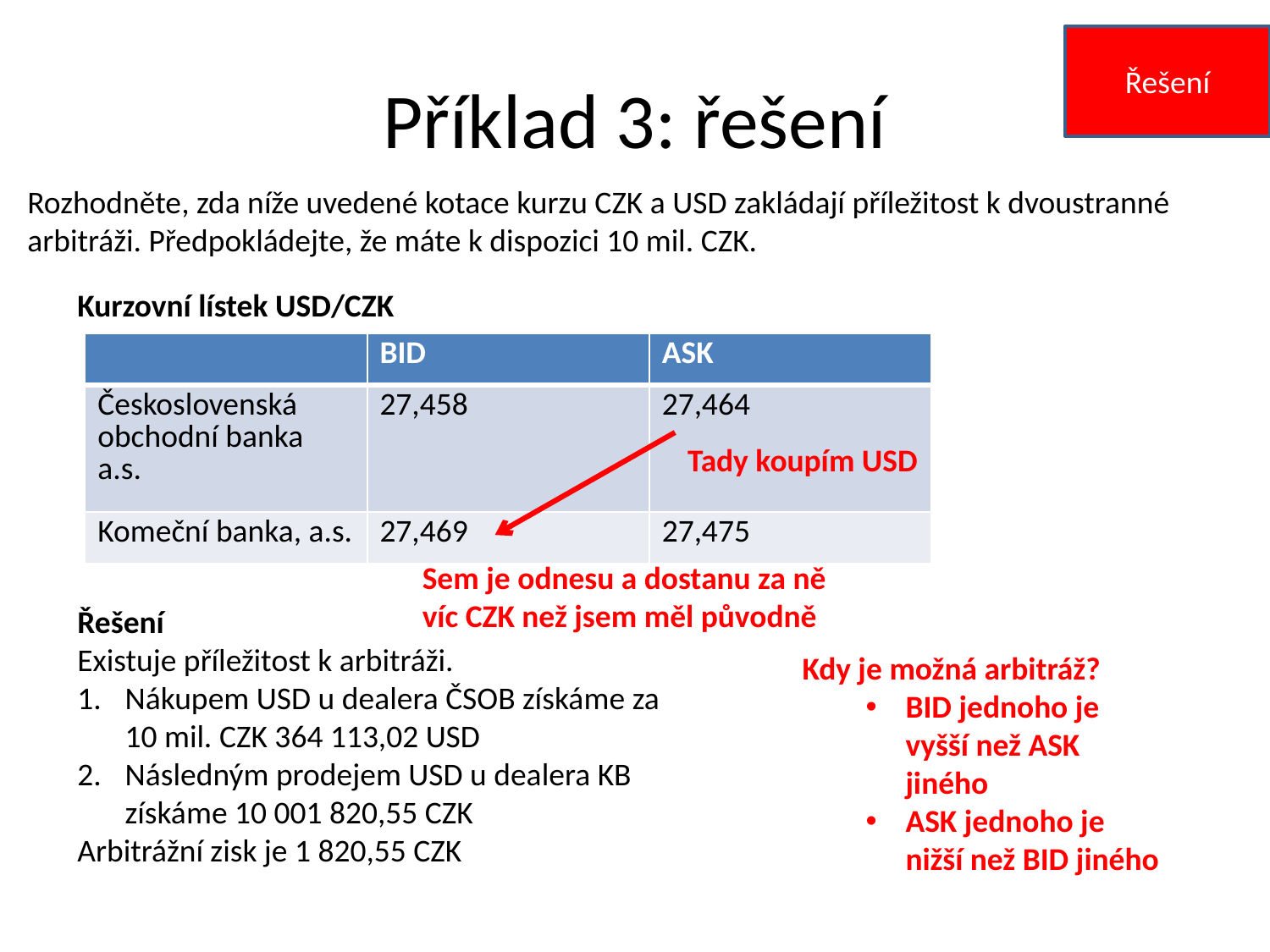

Řešení
# Příklad 3: řešení
Rozhodněte, zda níže uvedené kotace kurzu CZK a USD zakládají příležitost k dvoustranné arbitráži. Předpokládejte, že máte k dispozici 10 mil. CZK.

Kurzovní lístek USD/CZK
|  | BID | ASK |
| --- | --- | --- |
| Československá obchodní banka a.s. | 27,458 | 27,464 |
| Komeční banka, a.s. | 27,469 | 27,475 |
Tady koupím USD
Sem je odnesu a dostanu za ně víc CZK než jsem měl původně
Řešení
Existuje příležitost k arbitráži.
Nákupem USD u dealera ČSOB získáme za 10 mil. CZK 364 113,02 USD
Následným prodejem USD u dealera KB získáme 10 001 820,55 CZK
Arbitrážní zisk je 1 820,55 CZK
Kdy je možná arbitráž?
BID jednoho je vyšší než ASK jiného
ASK jednoho je nižší než BID jiného